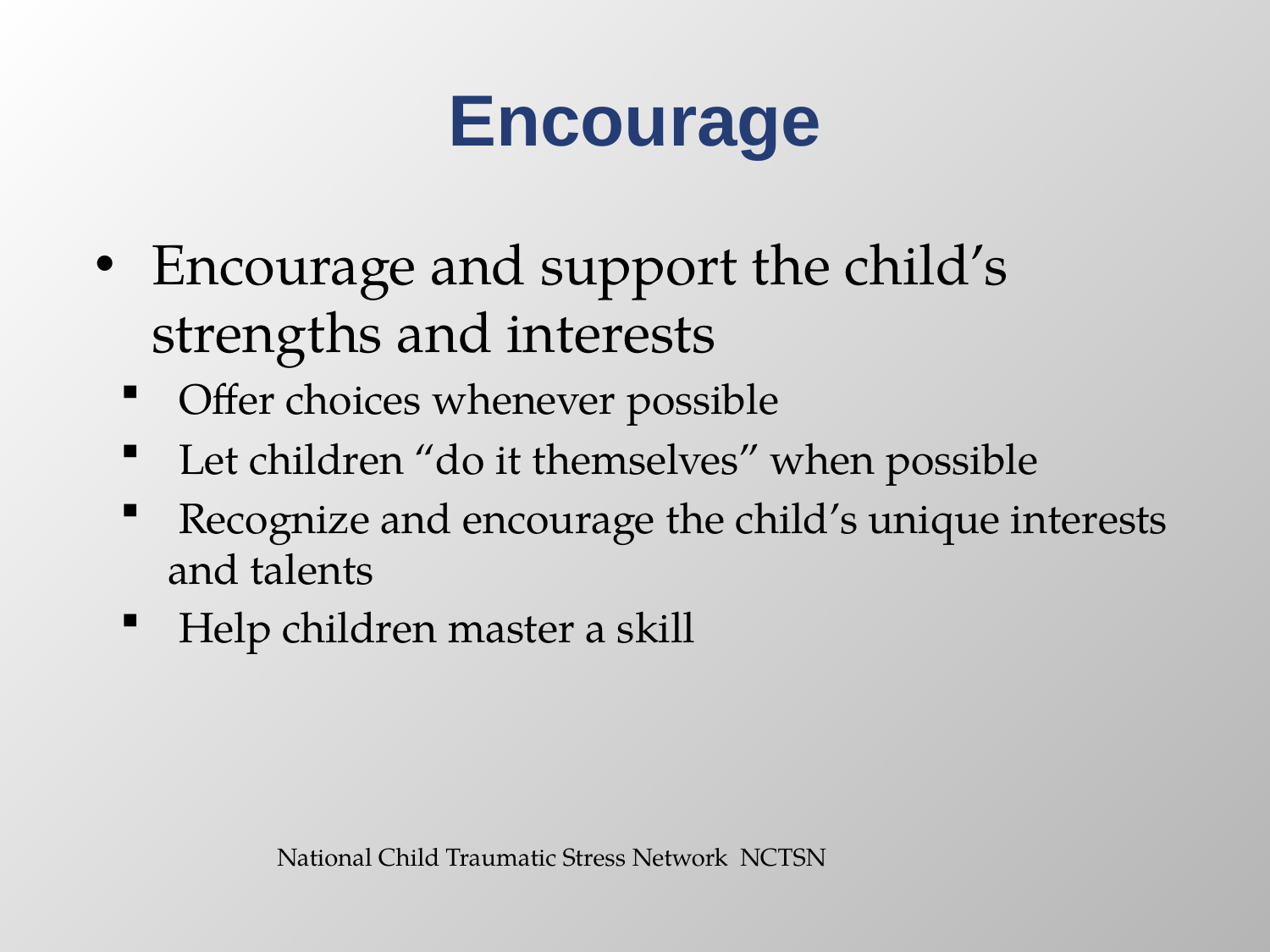

# Encourage
Encourage and support the child’s strengths and interests
 Offer choices whenever possible
 Let children “do it themselves” when possible
 Recognize and encourage the child’s unique interests and talents
 Help children master a skill
National Child Traumatic Stress Network  NCTSN